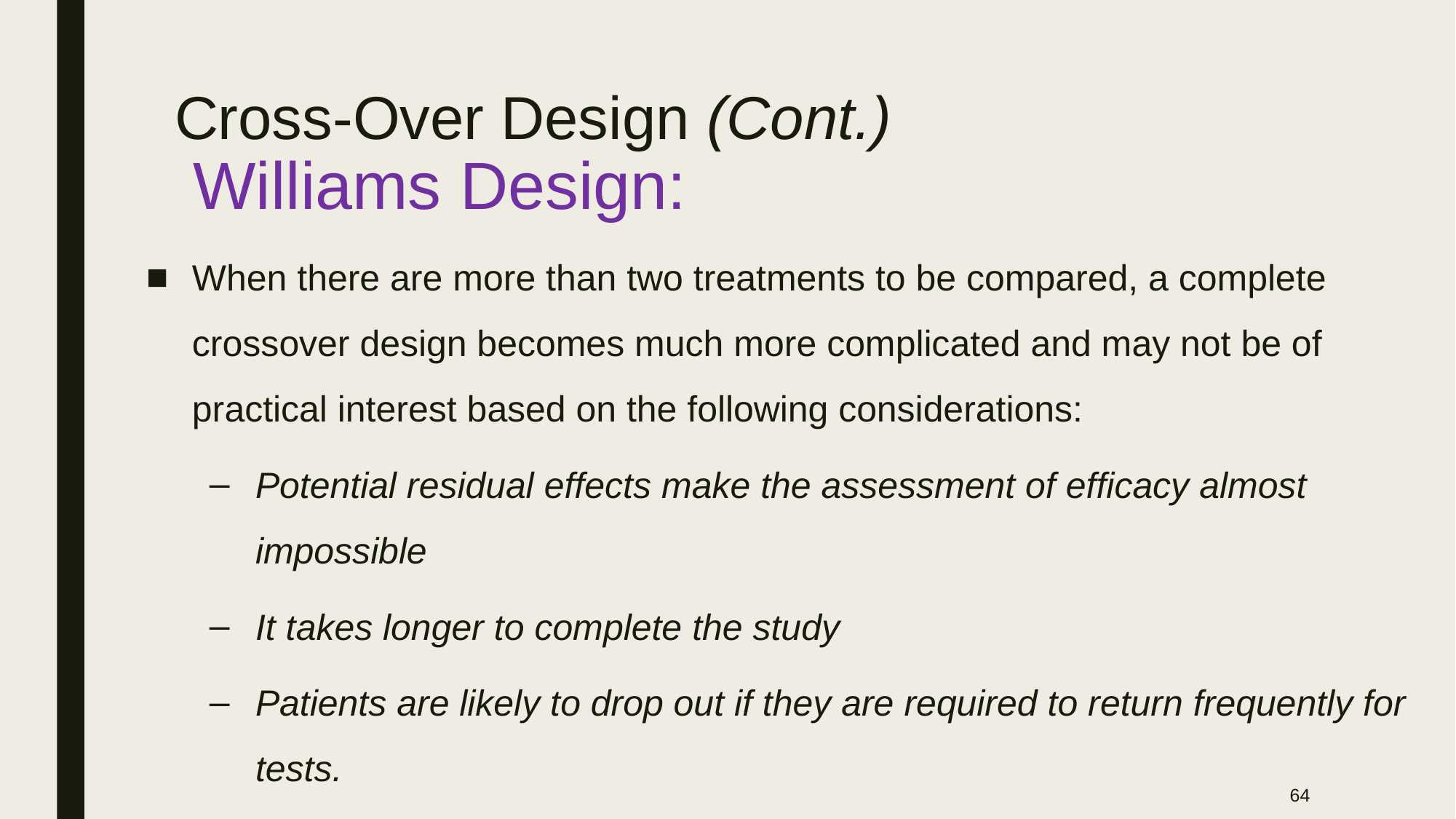

# Cross-Over Design (Cont.) Williams Design:
When there are more than two treatments to be compared, a complete crossover design becomes much more complicated and may not be of practical interest based on the following considerations:
Potential residual effects make the assessment of efficacy almost impossible
It takes longer to complete the study
Patients are likely to drop out if they are required to return frequently for tests.

64